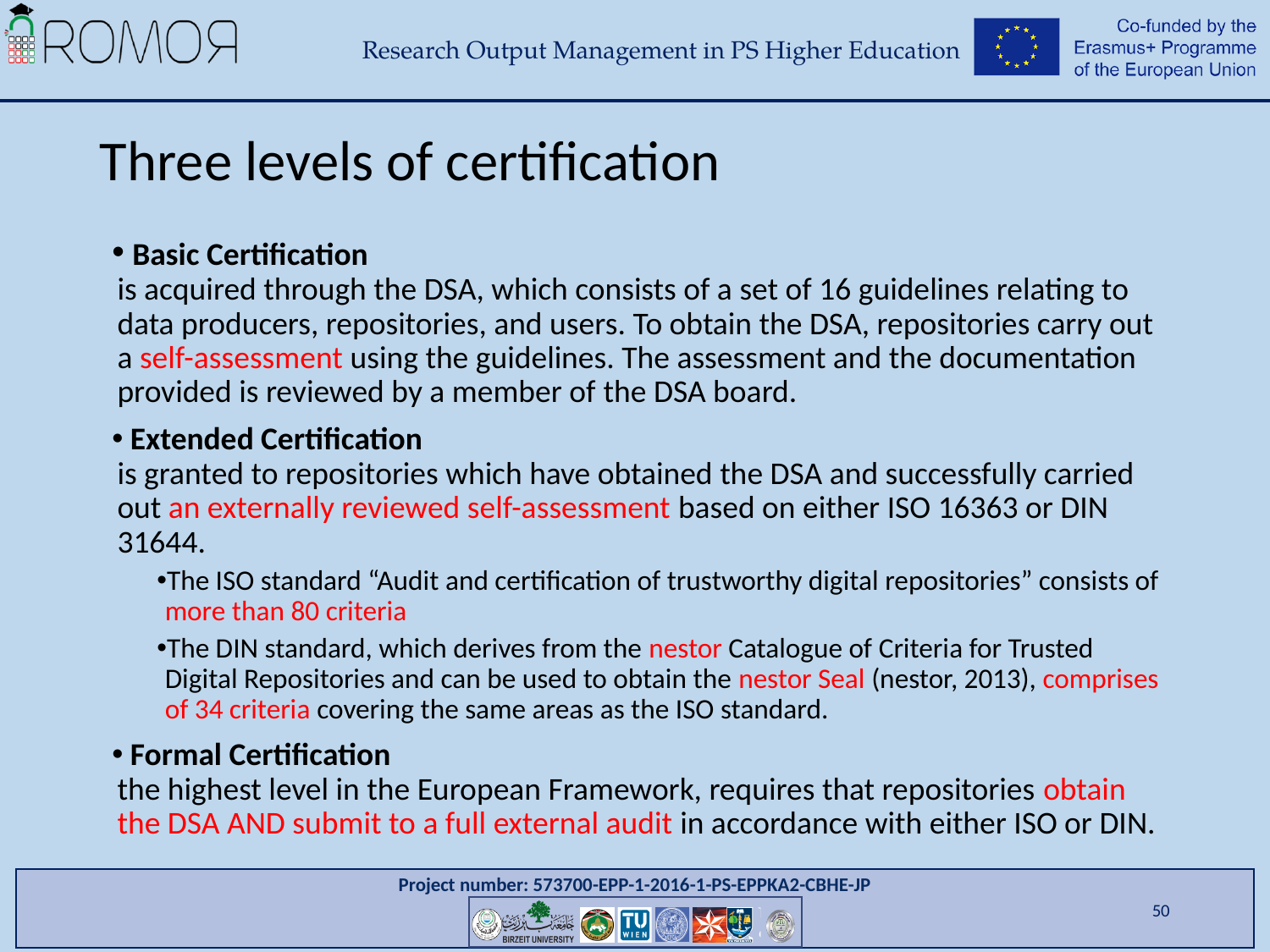

# Three levels of certification
 Basic Certification
is acquired through the DSA, which consists of a set of 16 guidelines relating to data producers, repositories, and users. To obtain the DSA, repositories carry out a self-assessment using the guidelines. The assessment and the documentation provided is reviewed by a member of the DSA board.
 Extended Certification
is granted to repositories which have obtained the DSA and successfully carried out an externally reviewed self-assessment based on either ISO 16363 or DIN 31644.
The ISO standard “Audit and certification of trustworthy digital repositories” consists of more than 80 criteria
The DIN standard, which derives from the nestor Catalogue of Criteria for Trusted Digital Repositories and can be used to obtain the nestor Seal (nestor, 2013), comprises of 34 criteria covering the same areas as the ISO standard.
 Formal Certification
the highest level in the European Framework, requires that repositories obtain the DSA AND submit to a full external audit in accordance with either ISO or DIN.
50